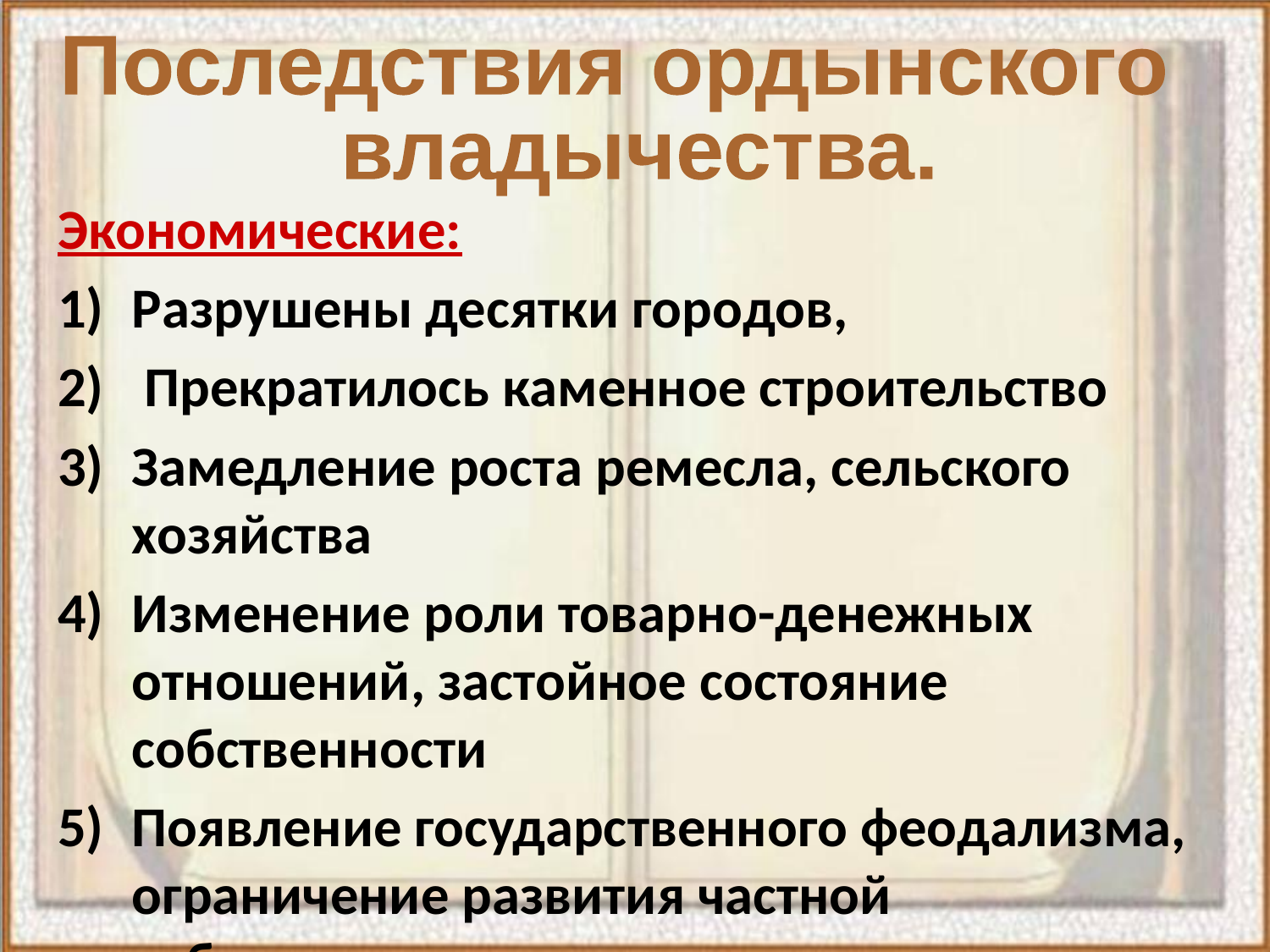

Последствия ордынского
 владычества.
Экономические:
Разрушены десятки городов,
 Прекратилось каменное строительство
Замедление роста ремесла, сельского хозяйства
Изменение роли товарно-денежных отношений, застойное состояние собственности
Появление государственного феодализма, ограничение развития частной собственности
Экономическое отставание Руси от стран Европы на 50-100 лет